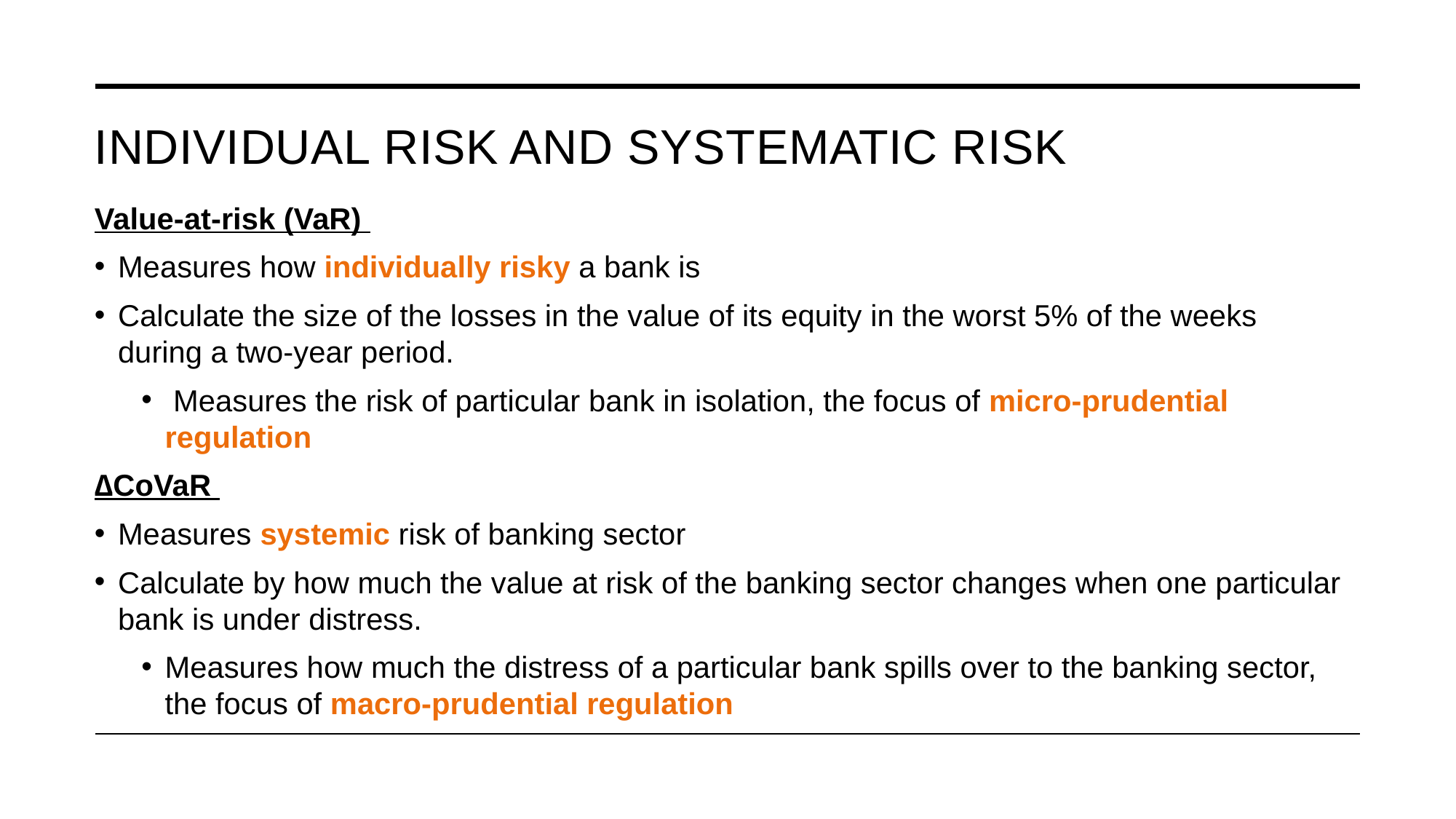

# Individual risk and systematic risk
Value-at-risk (VaR)
Measures how individually risky a bank is
Calculate the size of the losses in the value of its equity in the worst 5% of the weeks during a two-year period.
 Measures the risk of particular bank in isolation, the focus of micro-prudential regulation
∆CoVaR
Measures systemic risk of banking sector
Calculate by how much the value at risk of the banking sector changes when one particular bank is under distress.
Measures how much the distress of a particular bank spills over to the banking sector, the focus of macro-prudential regulation